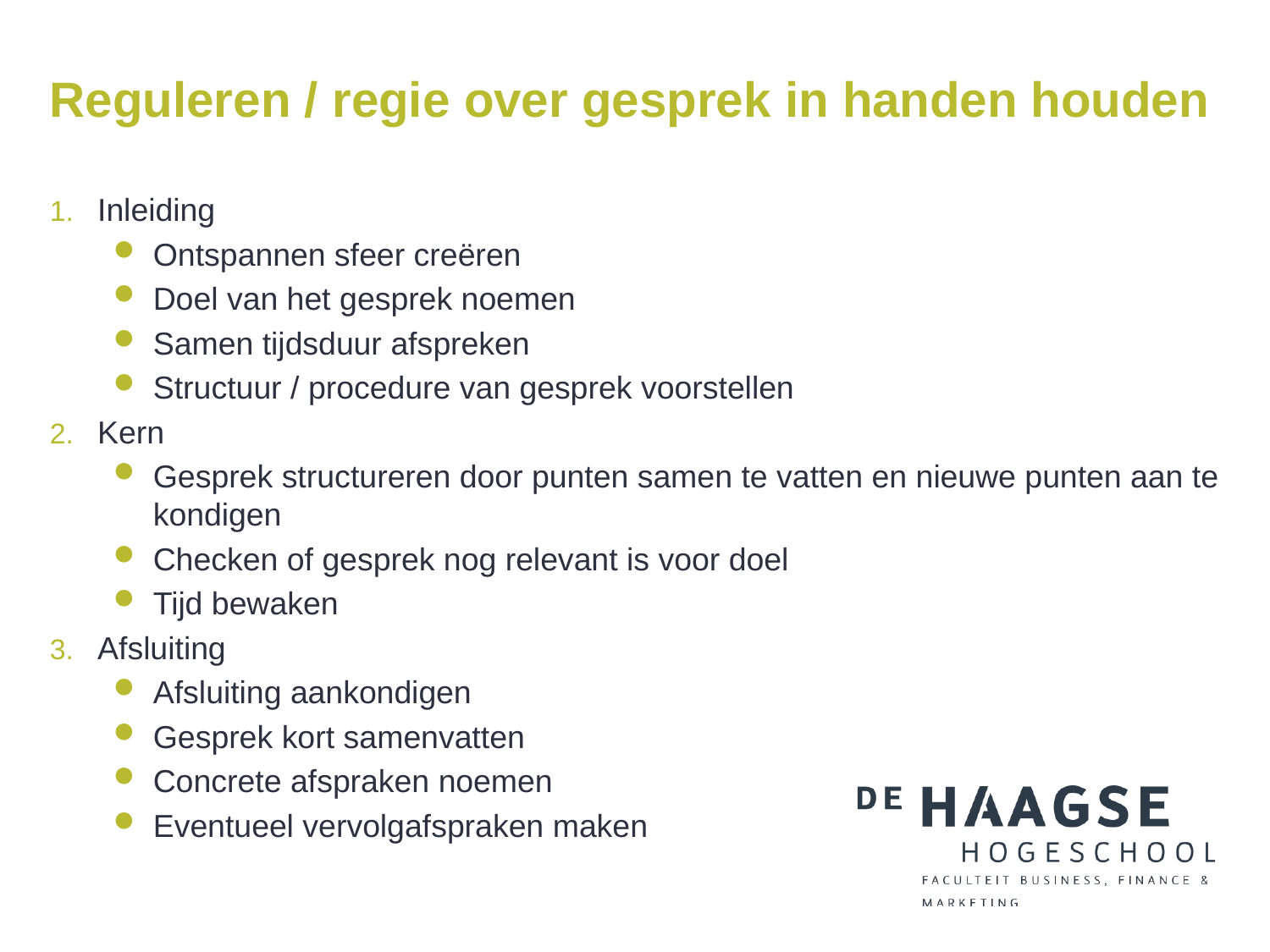

# Reguleren / regie over gesprek in handen houden
Inleiding
Ontspannen sfeer creëren
Doel van het gesprek noemen
Samen tijdsduur afspreken
Structuur / procedure van gesprek voorstellen
Kern
Gesprek structureren door punten samen te vatten en nieuwe punten aan te kondigen
Checken of gesprek nog relevant is voor doel
Tijd bewaken
Afsluiting
Afsluiting aankondigen
Gesprek kort samenvatten
Concrete afspraken noemen
Eventueel vervolgafspraken maken